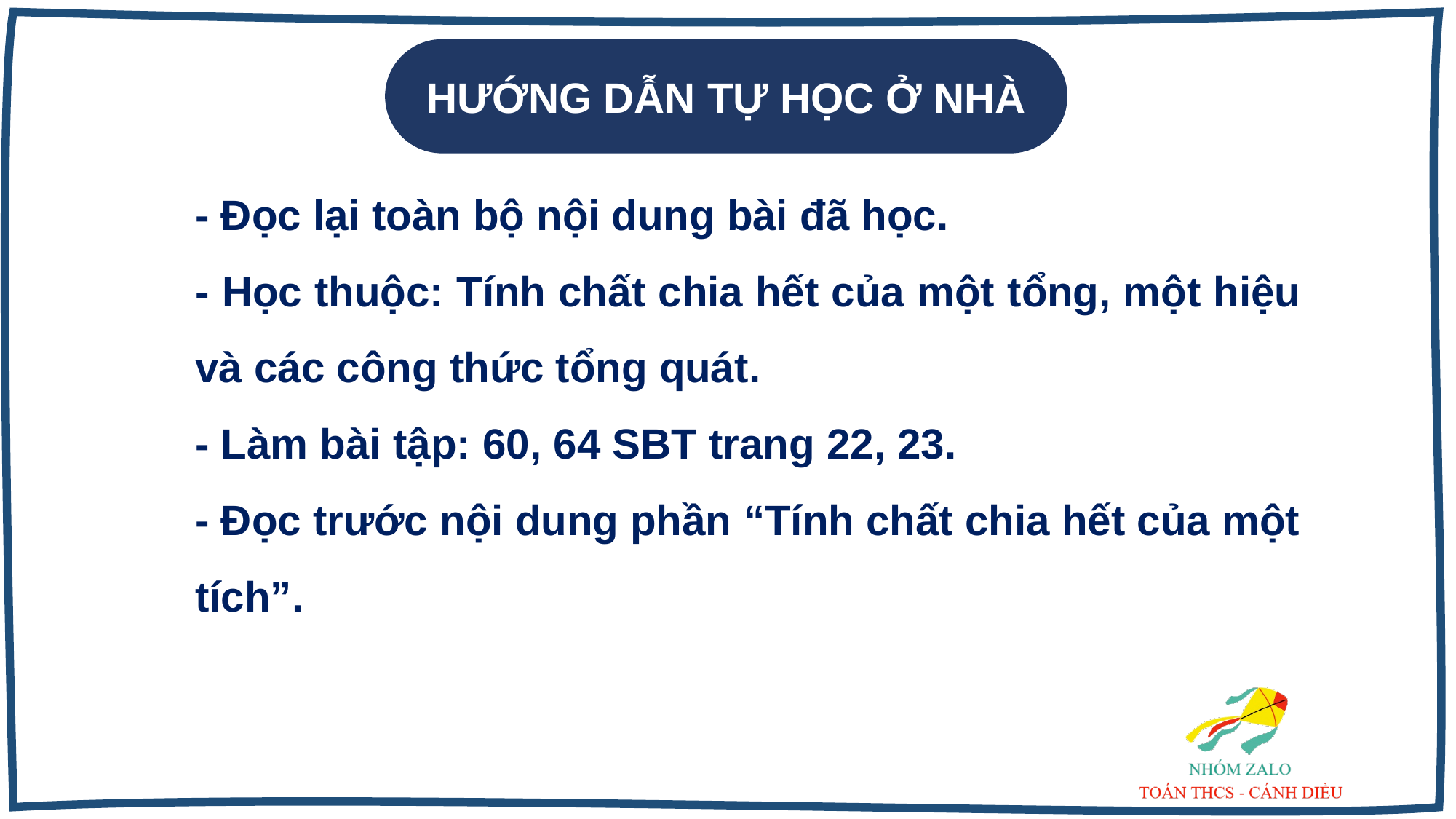

HƯỚNG DẪN TỰ HỌC Ở NHÀ

- Đọc lại toàn bộ nội dung bài đã học.
- Học thuộc: Tính chất chia hết của một tổng, một hiệu và các công thức tổng quát.
- Làm bài tập: 60, 64 SBT trang 22, 23.
- Đọc trước nội dung phần “Tính chất chia hết của một tích”.